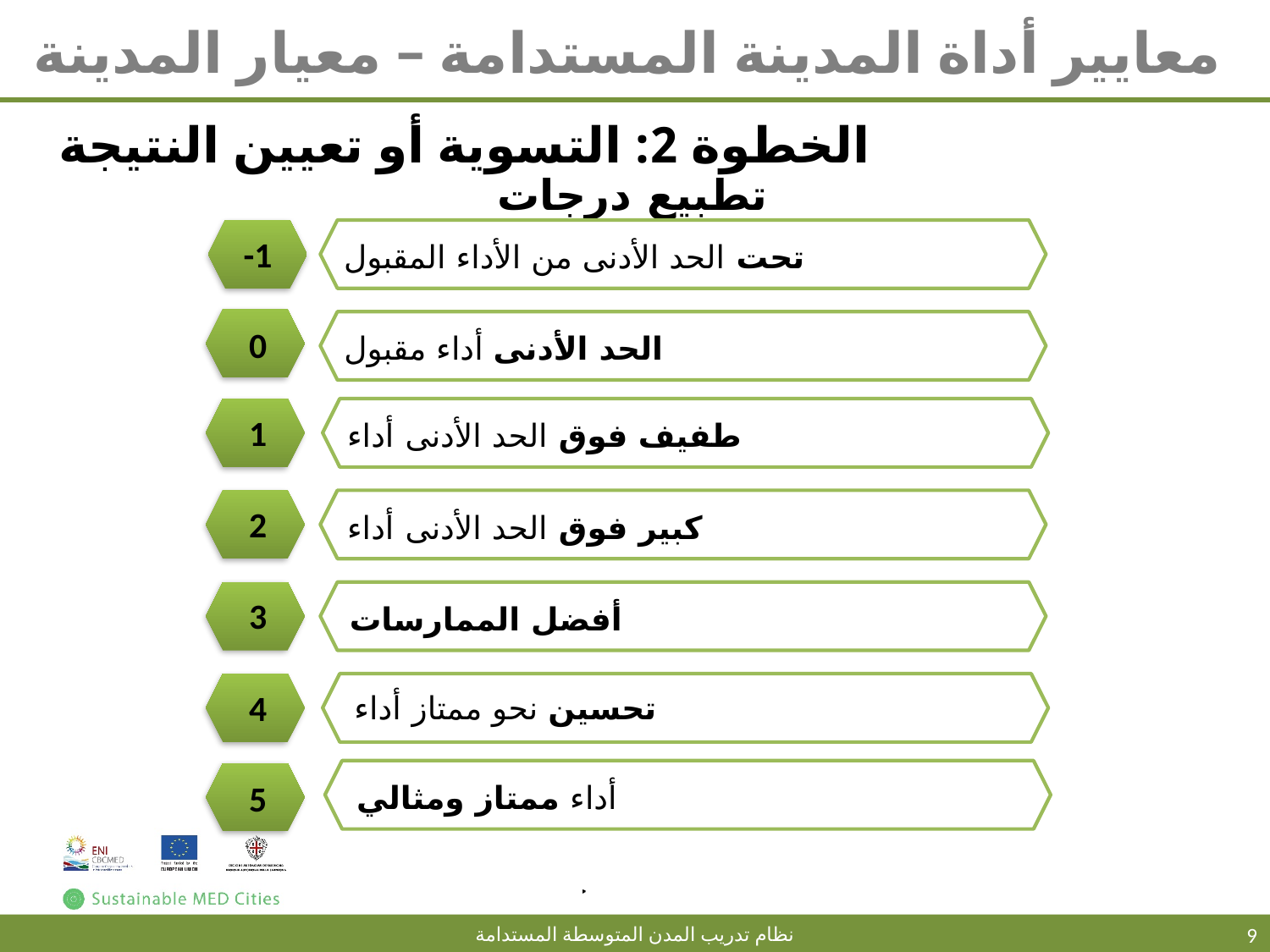

# معايير أداة المدينة المستدامة – معيار المدينة
الخطوة 2: التسوية أو تعيين النتيجة
تطبيع درجات

-1
تحت الحد الأدنى من الأداء المقبول

0
الحد الأدنى أداء مقبول

1
طفيف فوق الحد الأدنى أداء

2
كبير فوق الحد الأدنى أداء

3
أفضل الممارسات

4
تحسين نحو ممتاز أداء

5
أداء ممتاز ومثالي

9